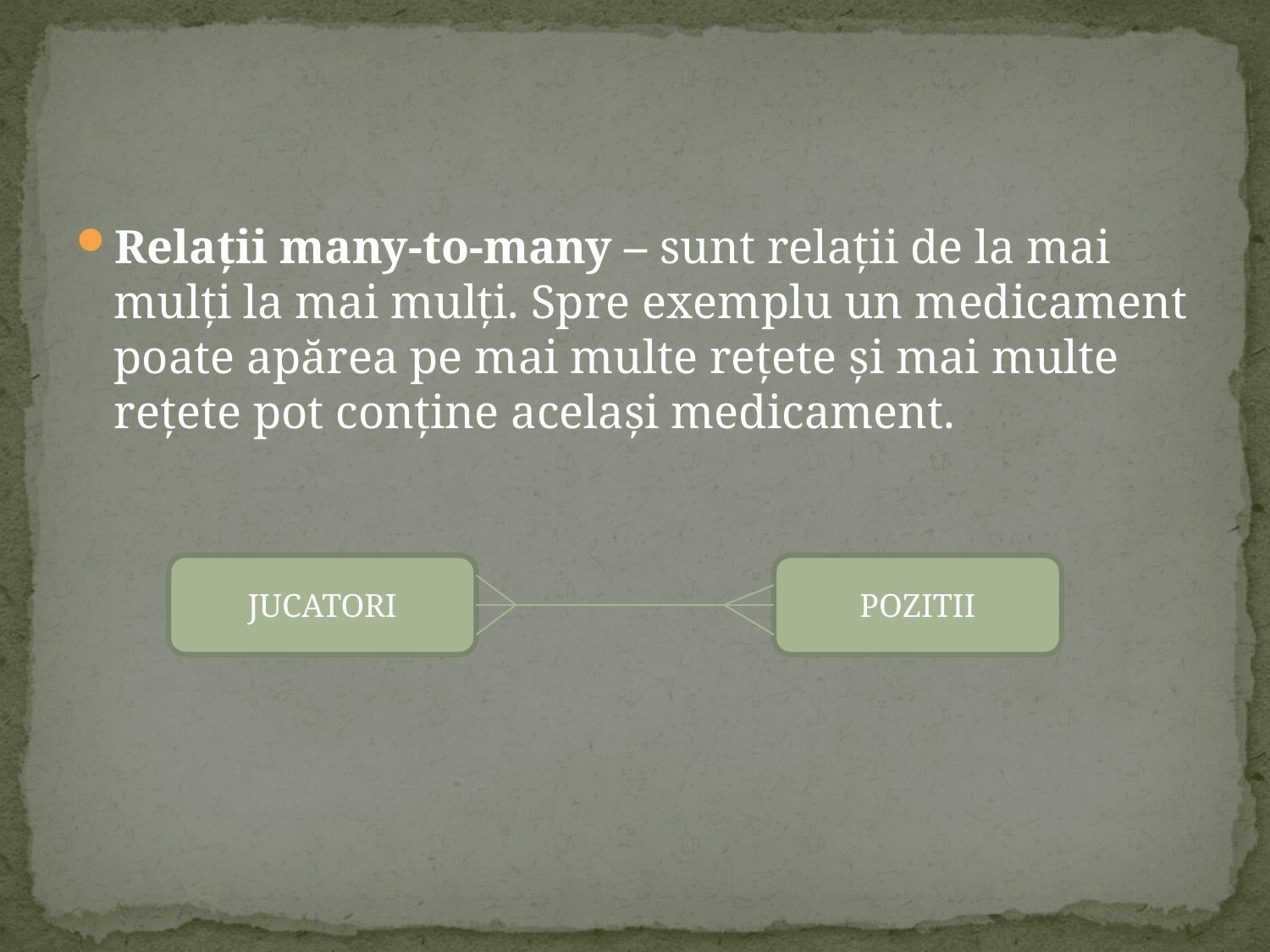

#
Relaţii many-to-many – sunt relaţii de la mai mulţi la mai mulţi. Spre exemplu un medicament poate apărea pe mai multe reţete şi mai multe reţete pot conţine acelaşi medicament.

JUCATORI
POZITII